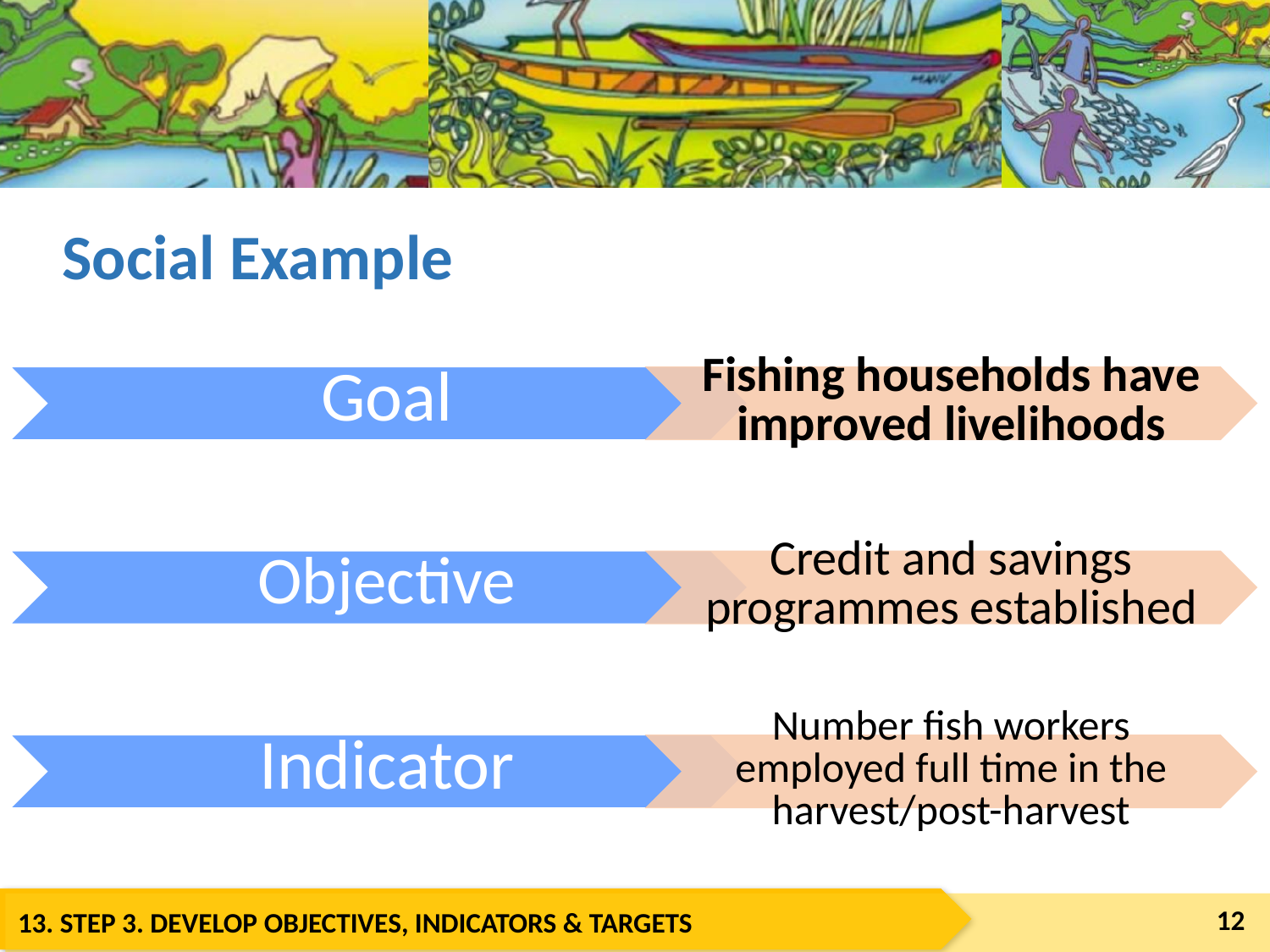

# Social Example
 Goal
 Objective
 Indicator
Fishing households have improved livelihoods
Credit and savings programmes established
Number fish workers employed full time in the harvest/post-harvest
12